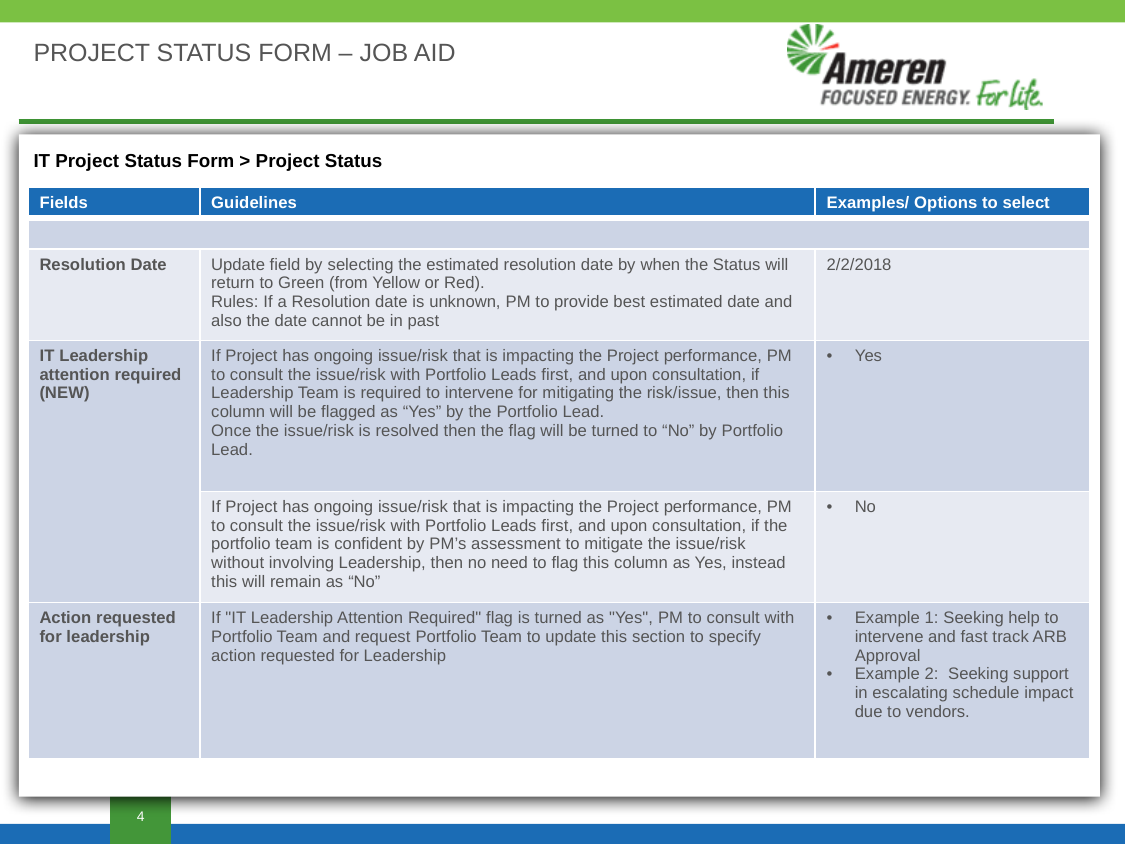

# PROJECT STATUS FORM – JOB AID

IT Project Status Form > Project Status
| Fields | Guidelines | Examples/ Options to select |
| --- | --- | --- |
|  |  |  |
| Resolution Date | Update field by selecting the estimated resolution date by when the Status will return to Green (from Yellow or Red). Rules: If a Resolution date is unknown, PM to provide best estimated date and also the date cannot be in past | 2/2/2018 |
| IT Leadership attention required (NEW) | If Project has ongoing issue/risk that is impacting the Project performance, PM to consult the issue/risk with Portfolio Leads first, and upon consultation, if Leadership Team is required to intervene for mitigating the risk/issue, then this column will be flagged as “Yes” by the Portfolio Lead. Once the issue/risk is resolved then the flag will be turned to “No” by Portfolio Lead. | Yes |
|  | If Project has ongoing issue/risk that is impacting the Project performance, PM to consult the issue/risk with Portfolio Leads first, and upon consultation, if the portfolio team is confident by PM’s assessment to mitigate the issue/risk without involving Leadership, then no need to flag this column as Yes, instead this will remain as “No” | No |
| Action requested for leadership | If "IT Leadership Attention Required" flag is turned as "Yes", PM to consult with Portfolio Team and request Portfolio Team to update this section to specify action requested for Leadership | Example 1: Seeking help to intervene and fast track ARB Approval Example 2: Seeking support in escalating schedule impact due to vendors. |
4